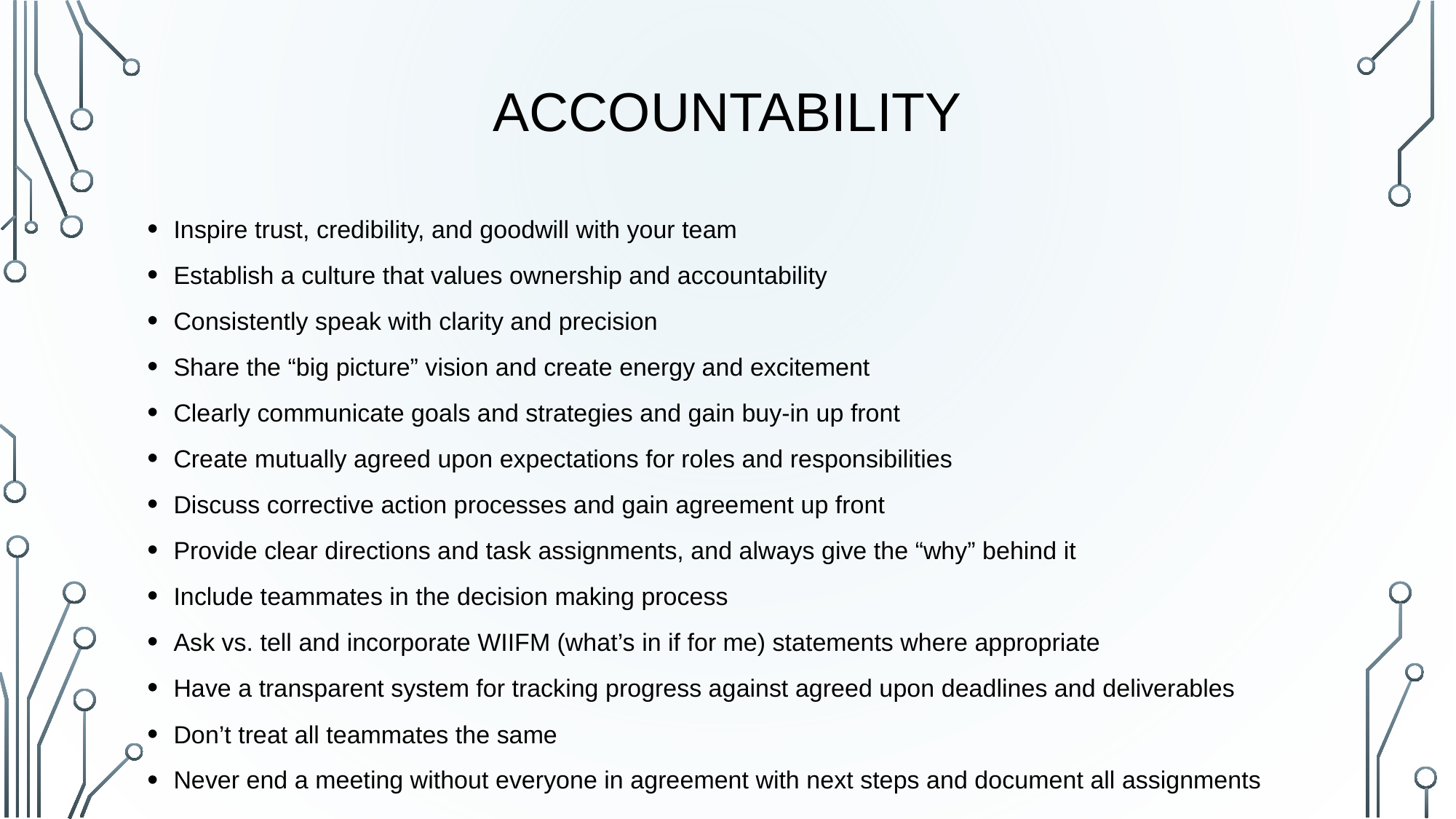

# Accountability
Inspire trust, credibility, and goodwill with your team
Establish a culture that values ownership and accountability
Consistently speak with clarity and precision
Share the “big picture” vision and create energy and excitement
Clearly communicate goals and strategies and gain buy-in up front
Create mutually agreed upon expectations for roles and responsibilities
Discuss corrective action processes and gain agreement up front
Provide clear directions and task assignments, and always give the “why” behind it
Include teammates in the decision making process
Ask vs. tell and incorporate WIIFM (what’s in if for me) statements where appropriate
Have a transparent system for tracking progress against agreed upon deadlines and deliverables
Don’t treat all teammates the same
Never end a meeting without everyone in agreement with next steps and document all assignments